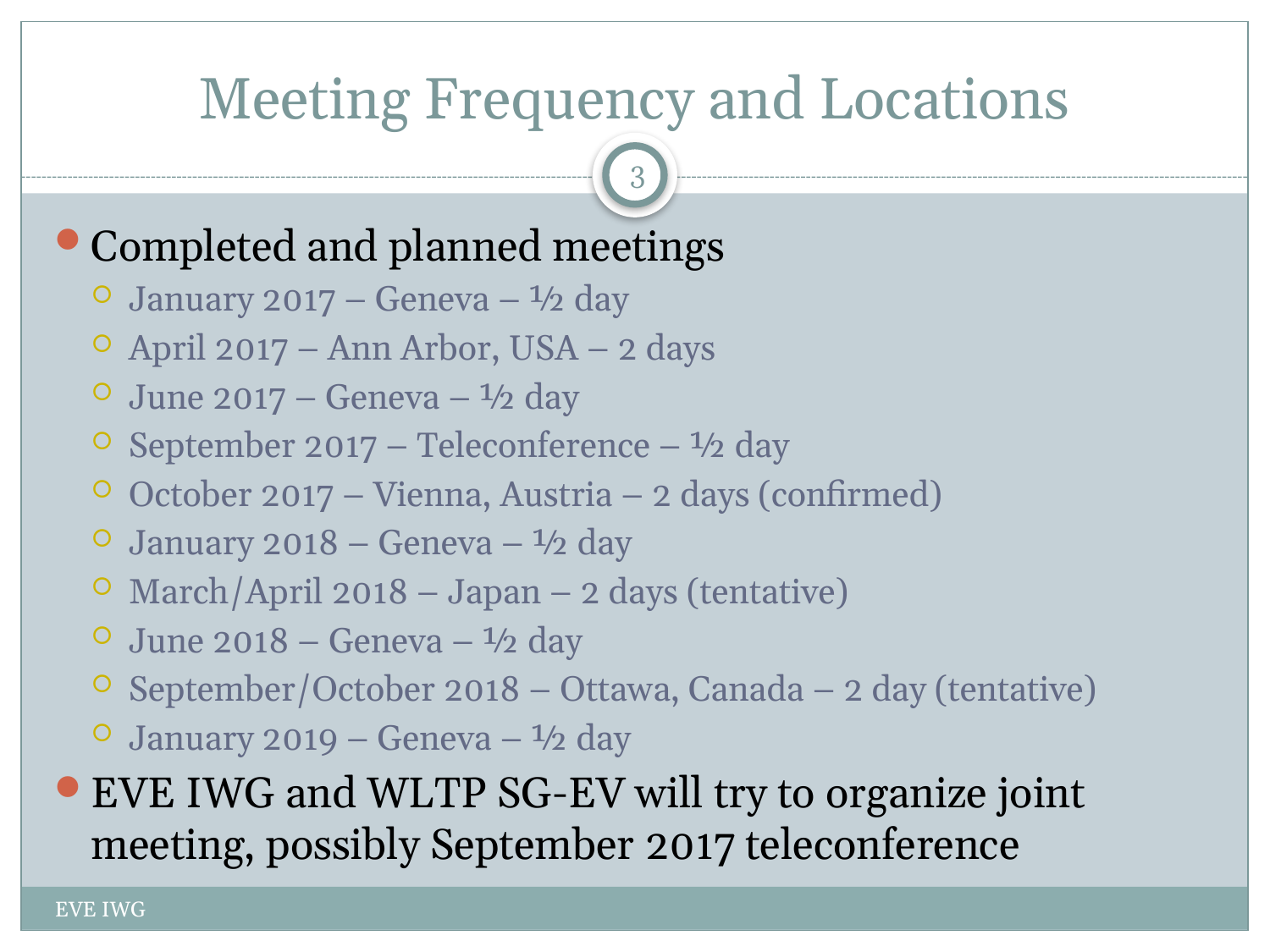

# Meeting Frequency and Locations
3
Completed and planned meetings
January 2017 – Geneva – ½ day
April 2017 – Ann Arbor, USA – 2 days
June 2017 – Geneva – ½ day
September 2017 – Teleconference – ½ day
October 2017 – Vienna, Austria – 2 days (confirmed)
January 2018 – Geneva – ½ day
March/April 2018 – Japan – 2 days (tentative)
June 2018 – Geneva – ½ day
September/October 2018 – Ottawa, Canada – 2 day (tentative)
January 2019 – Geneva – ½ day
EVE IWG and WLTP SG-EV will try to organize joint meeting, possibly September 2017 teleconference
EVE IWG